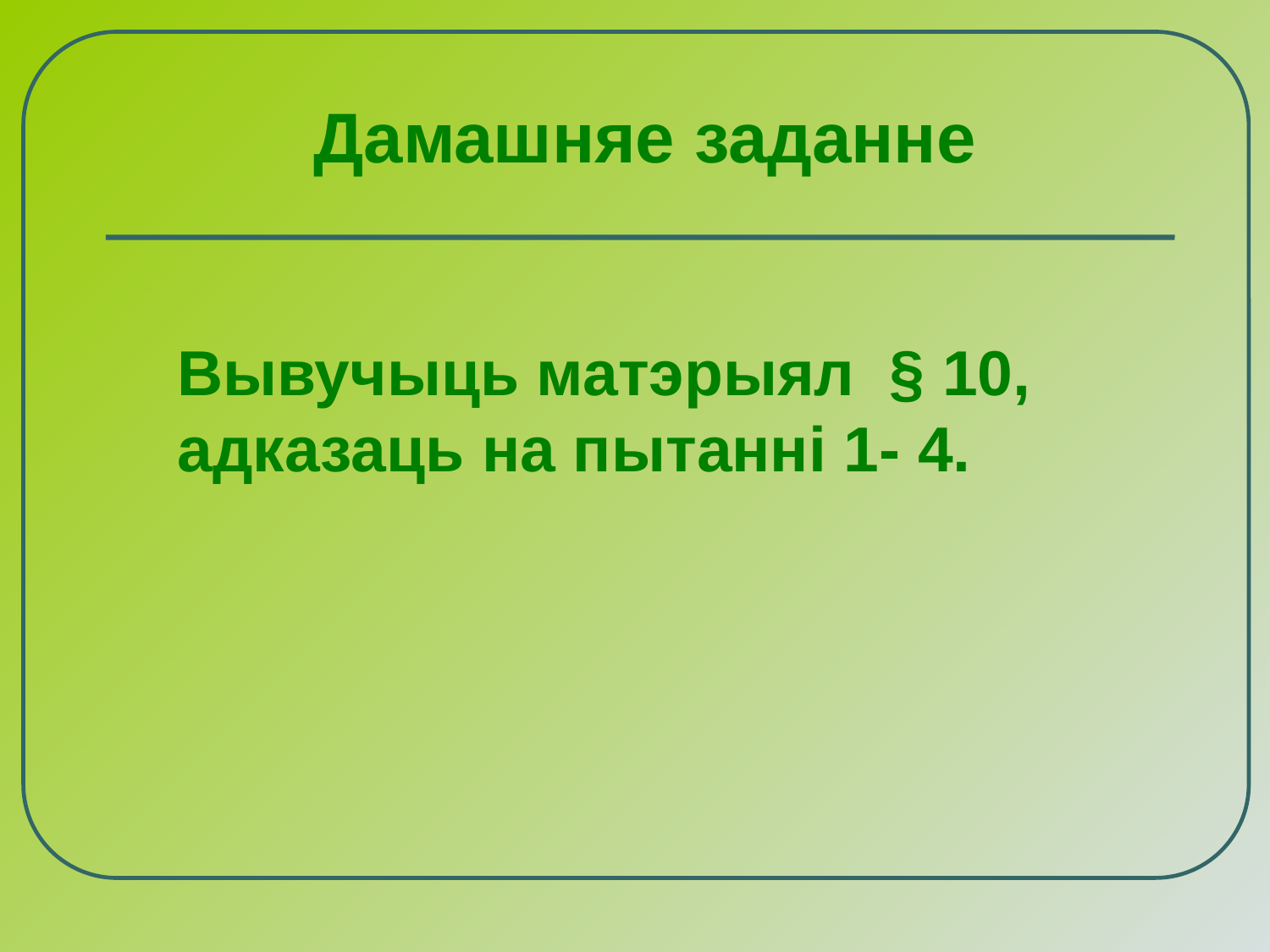

Дамашняе заданне
Вывучыць матэрыял  § 10, адказаць на пытанні 1- 4.